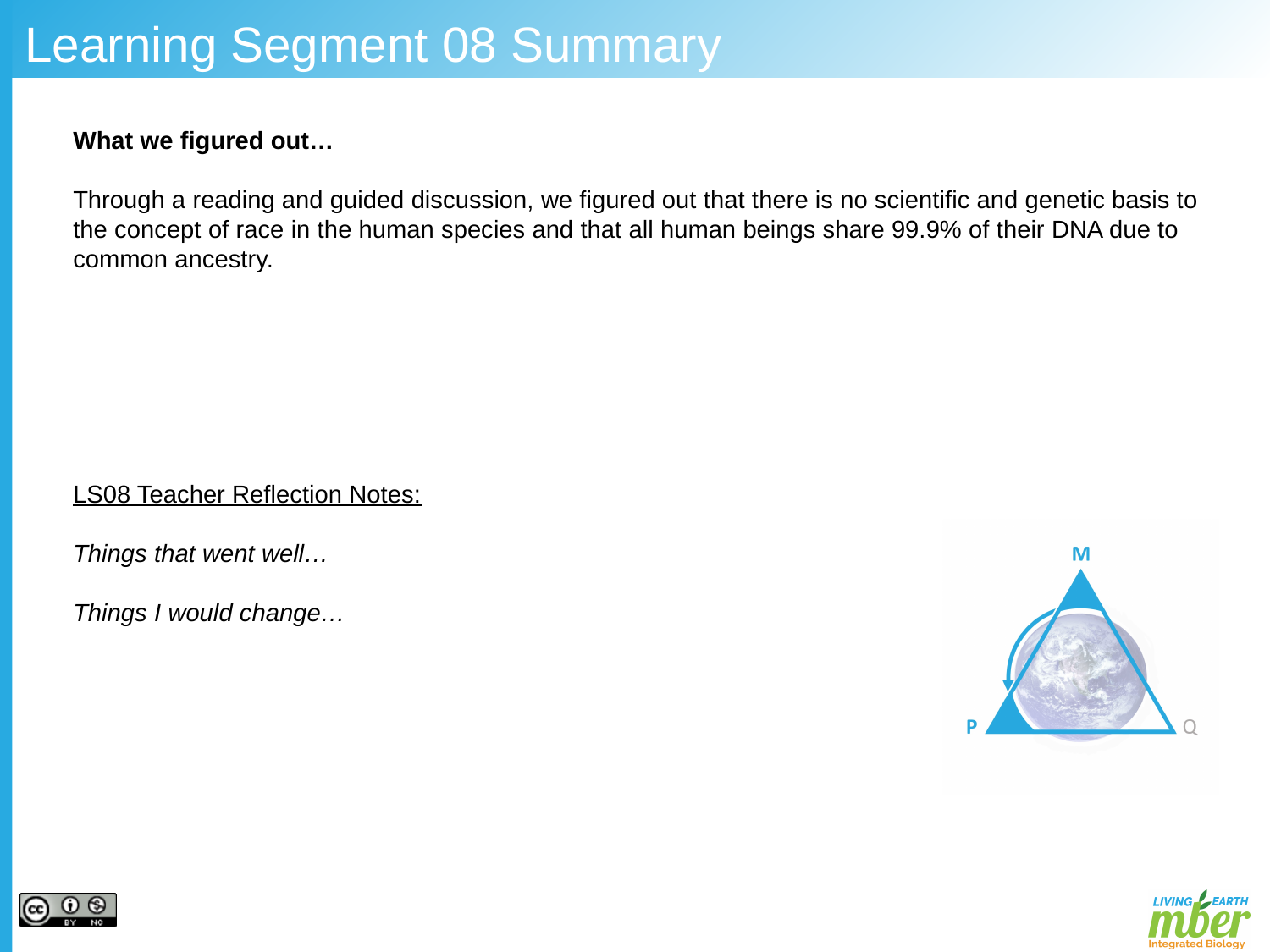

# Learning Segment 08 Summary
What we figured out…

Through a reading and guided discussion, we figured out that there is no scientific and genetic basis to the concept of race in the human species and that all human beings share 99.9% of their DNA due to common ancestry.

LS08 Teacher Reflection Notes:

Things that went well…

Things I would change…